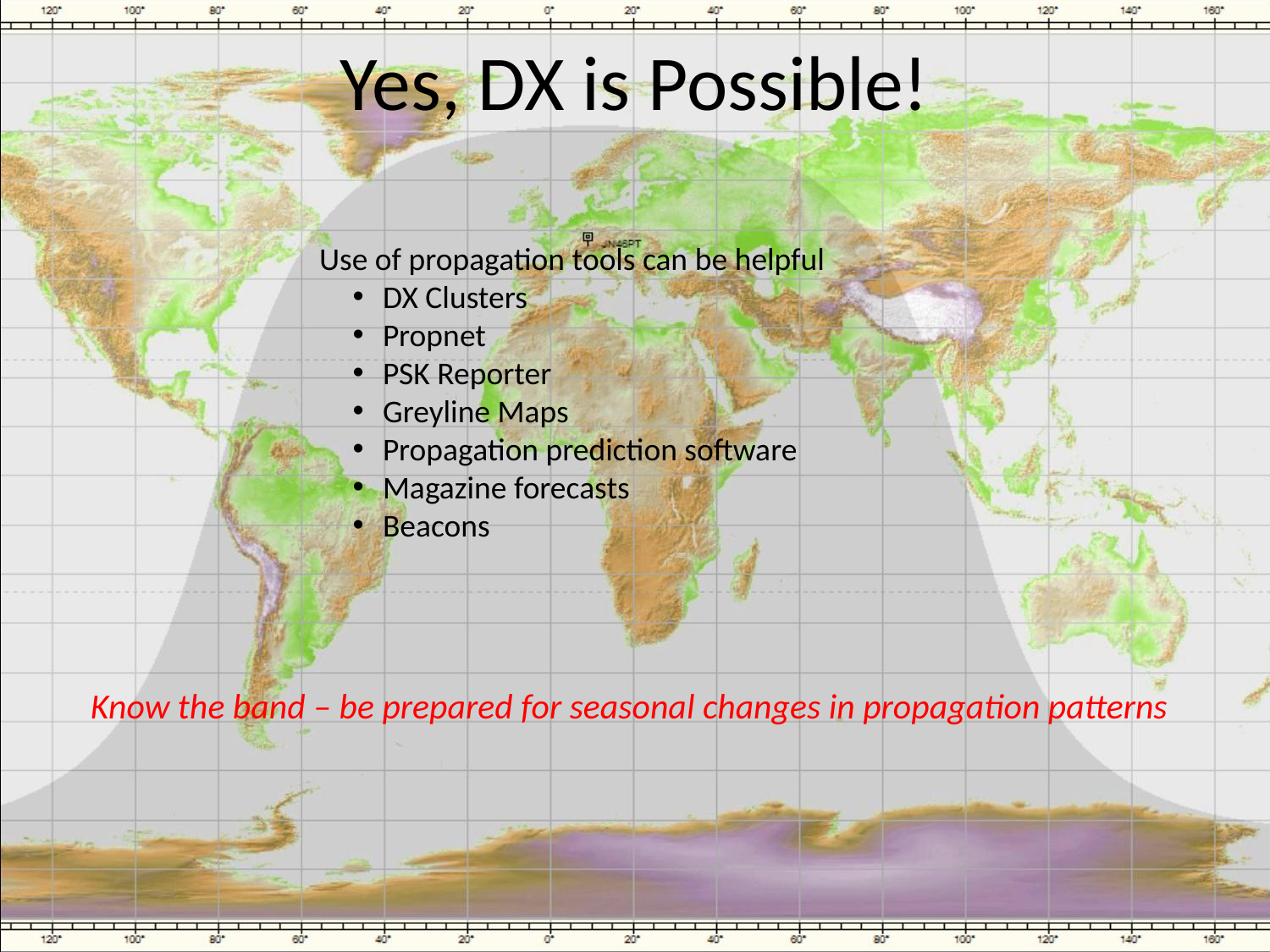

Yes, DX is Possible!
Use of propagation tools can be helpful
DX Clusters
Propnet
PSK Reporter
Greyline Maps
Propagation prediction software
Magazine forecasts
Beacons
Know the band – be prepared for seasonal changes in propagation patterns